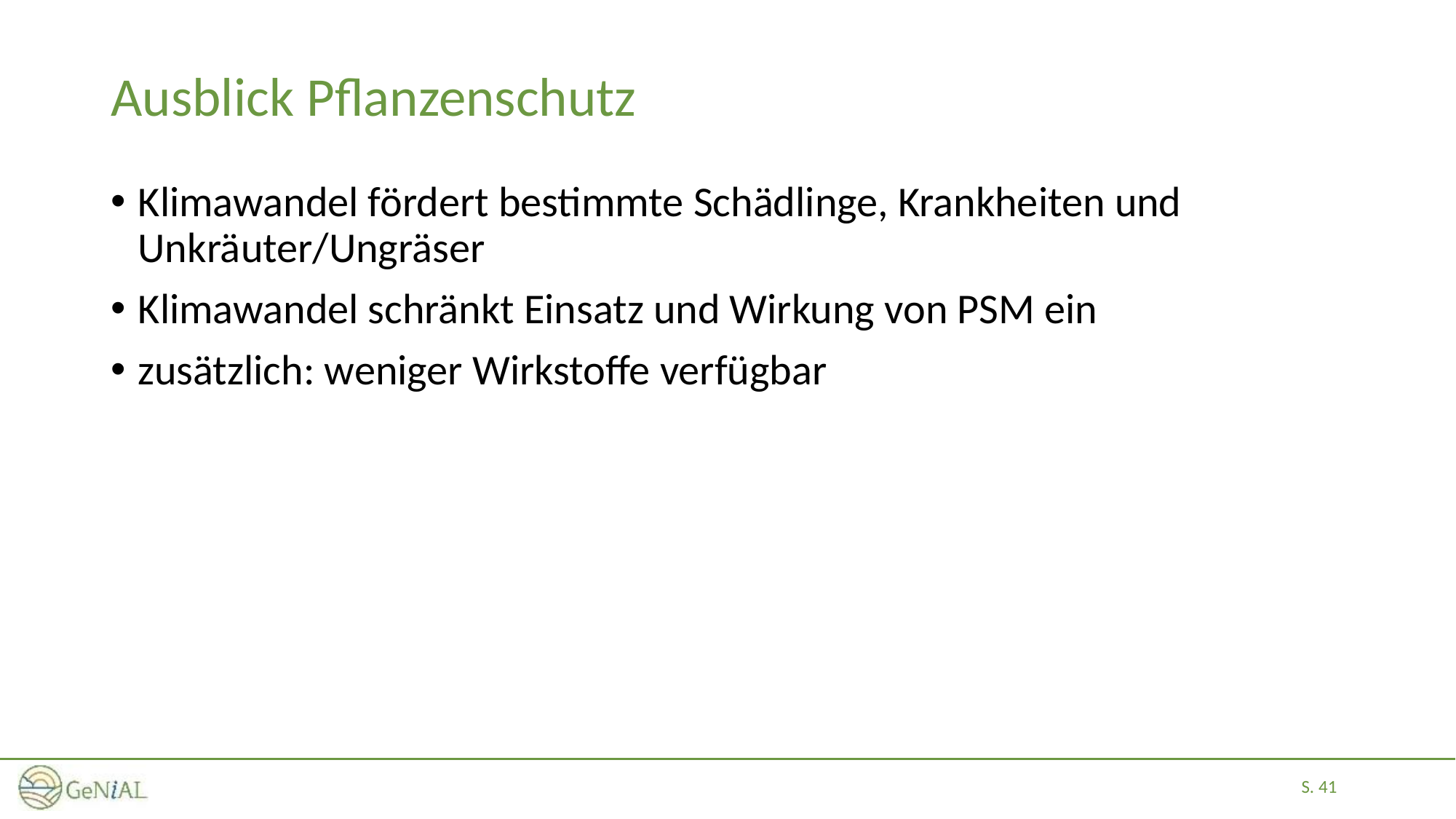

# Ausblick Pflanzenschutz
Klimawandel fördert bestimmte Schädlinge, Krankheiten und Unkräuter/Ungräser
Klimawandel schränkt Einsatz und Wirkung von PSM ein
zusätzlich: weniger Wirkstoffe verfügbar